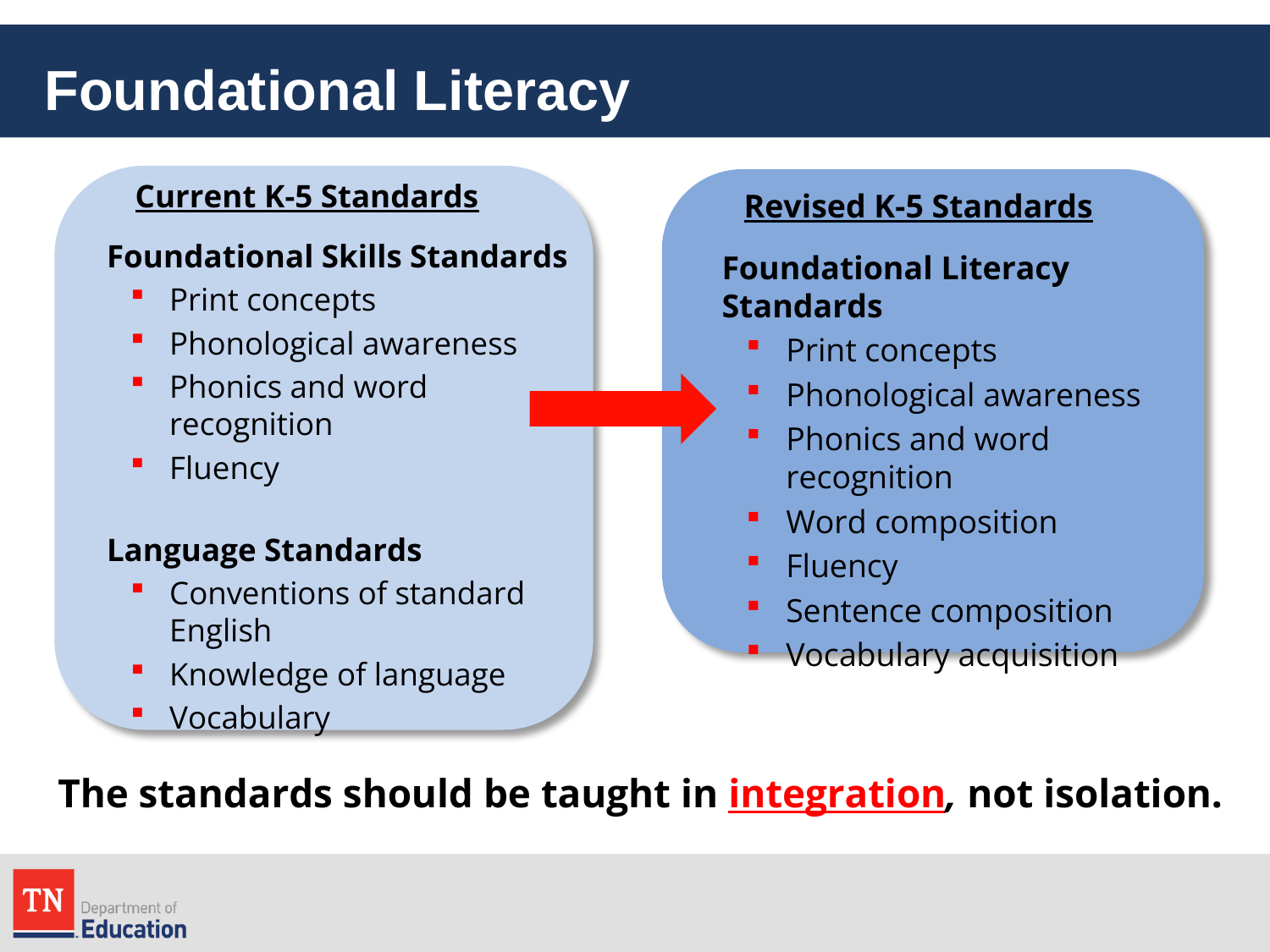

# Foundational Literacy

Current K-5 Standards

Foundational Skills Standards
Print concepts
Phonological awareness
Phonics and word recognition
Fluency

Language Standards
Conventions of standard English
Knowledge of language
Vocabulary
Revised K-5 Standards

Foundational Literacy Standards
Print concepts
Phonological awareness
Phonics and word recognition
Word composition
Fluency
Sentence composition
Vocabulary acquisition

The standards should be taught in integration, not isolation.